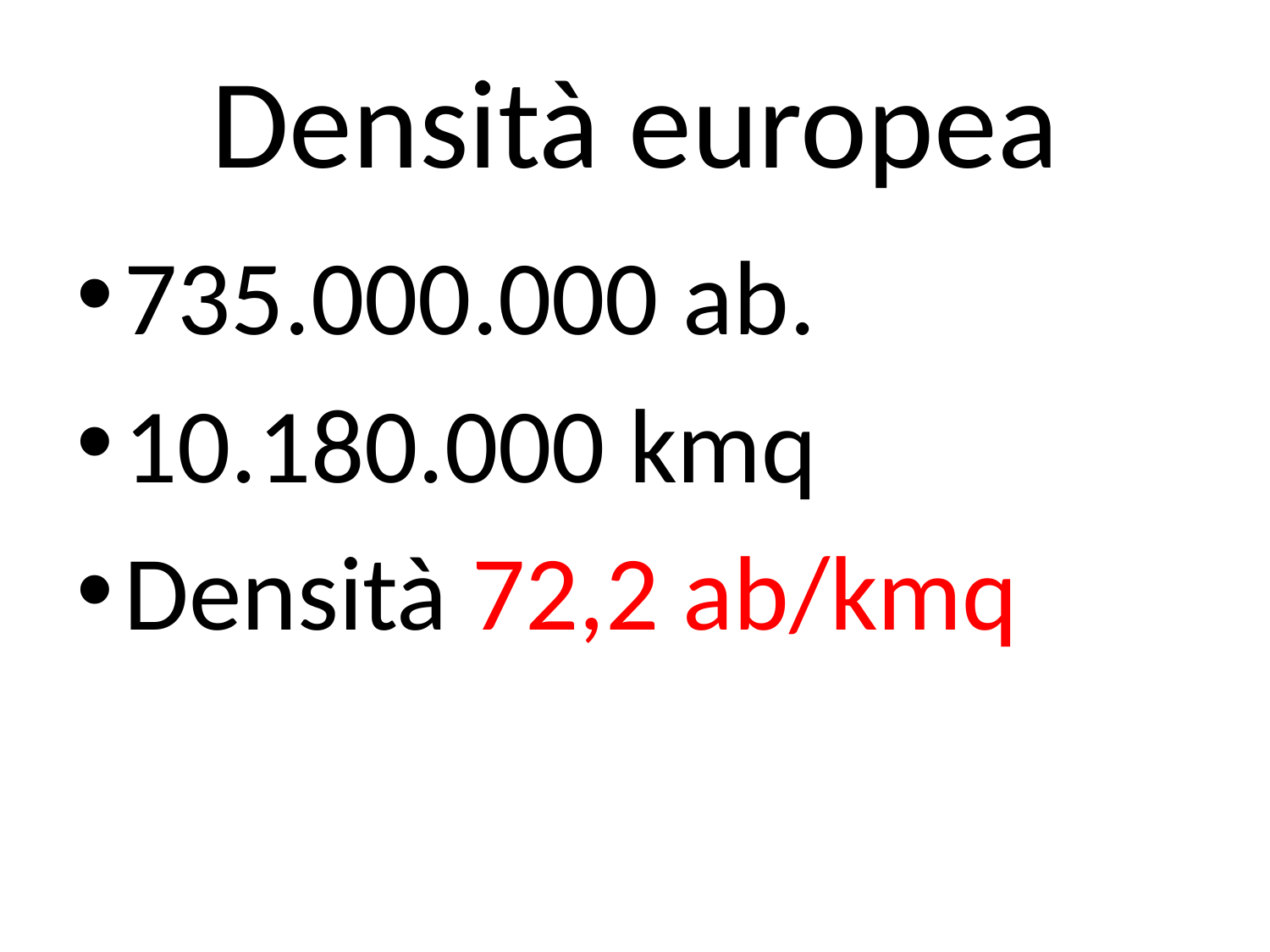

# Densità europea
735.000.000 ab.
10.180.000 kmq
Densità 72,2 ab/kmq